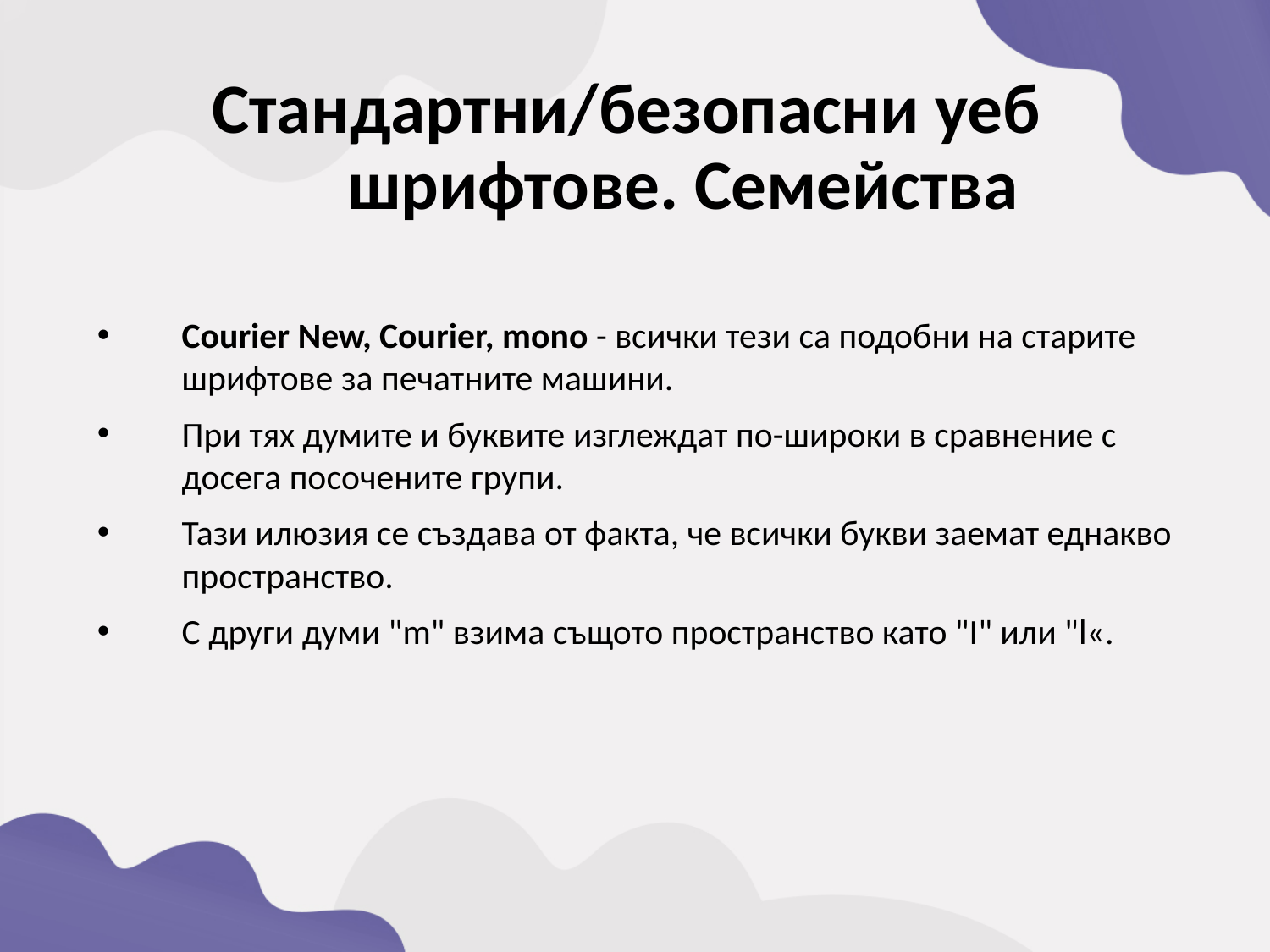

Стандартни/безопасни уеб шрифтове. Семейства

Courier New, Courier, mono - всички тези са подобни на старите шрифтове за печатните машини.
При тях думите и буквите изглеждат по-широки в сравнение с досега посочените групи.
Тази илюзия се създава от факта, че всички букви заемат еднакво пространство.
С други думи "m" взима същото пространство като "I" или "l«.